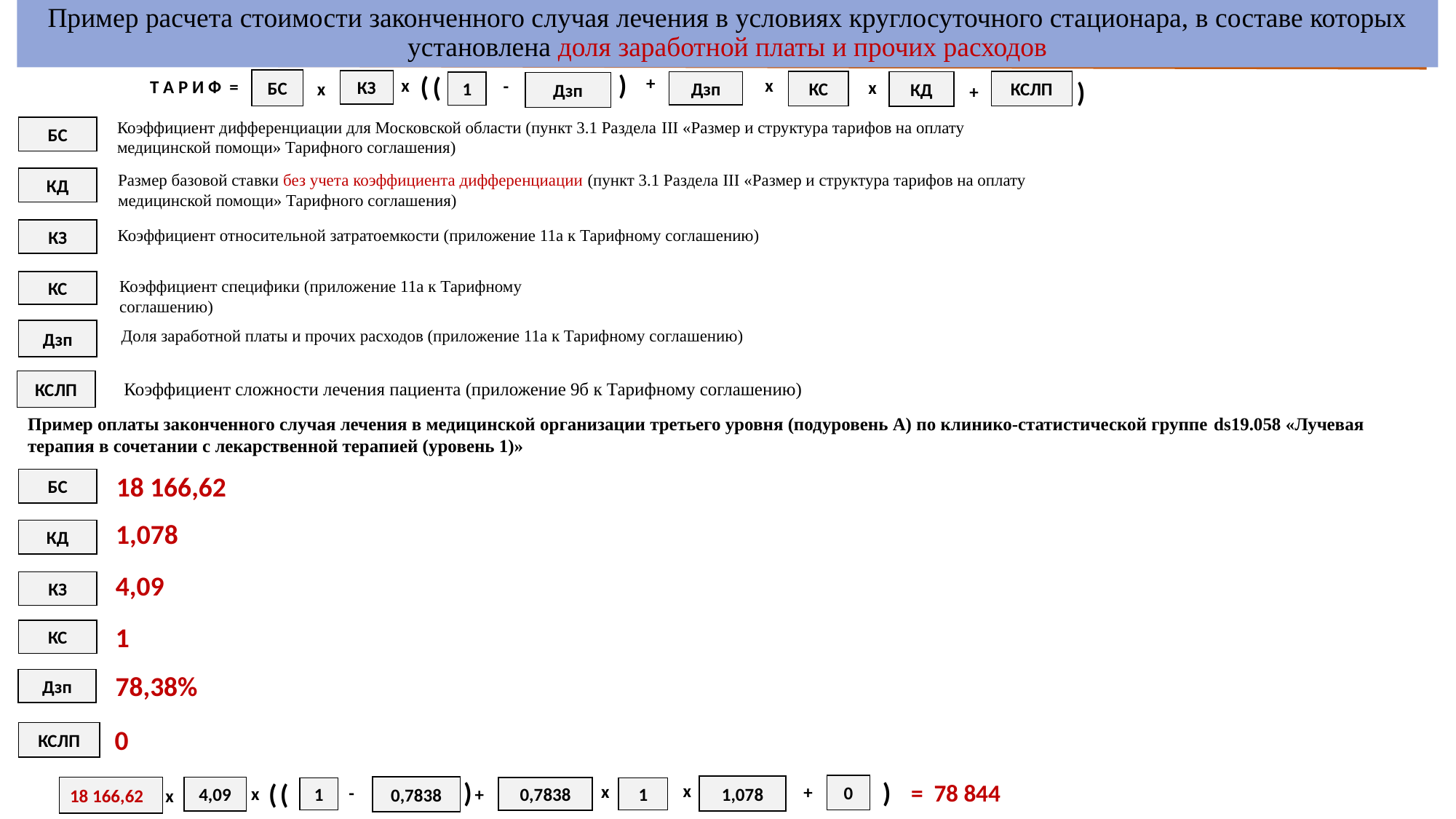

Пример расчета стоимости законченного случая лечения в условиях круглосуточного стационара, в составе которых установлена доля заработной платы и прочих расходов

)
(
(
+

х
х
)
-
БС

Т А Р И Ф  =
КЗ
х
КС
КСЛП
КД
Дзп
1
х
Дзп
+
Коэффициент дифференциации для Московской области (пункт 3.1 Раздела III «Размер и структура тарифов на оплату медицинской помощи» Тарифного соглашения)
БС
Размер базовой ставки без учета коэффициента дифференциации (пункт 3.1 Раздела III «Размер и структура тарифов на оплату медицинской помощи» Тарифного соглашения)
КД
Коэффициент относительной затратоемкости (приложение 11а к Тарифному соглашению)
КЗ
Коэффициент специфики (приложение 11а к Тарифному соглашению)
КС
Доля заработной платы и прочих расходов (приложение 11а к Тарифному соглашению)
Дзп
КСЛП
Коэффициент сложности лечения пациента (приложение 9б к Тарифному соглашению)
Пример оплаты законченного случая лечения в медицинской организации третьего уровня (подуровень А) по клинико-статистической группе ds19.058 «Лучевая терапия в сочетании с лекарственной терапией (уровень 1)»
18 166,62
БС
1,078
КД
4,09
КЗ
1
КС
78,38%
Дзп
0
КСЛП
)
)
(
(
=  78 844
х
х
+
0
-
1,078
0,7838
х
18 166,62
4,09
0,7838
1
+
1
х